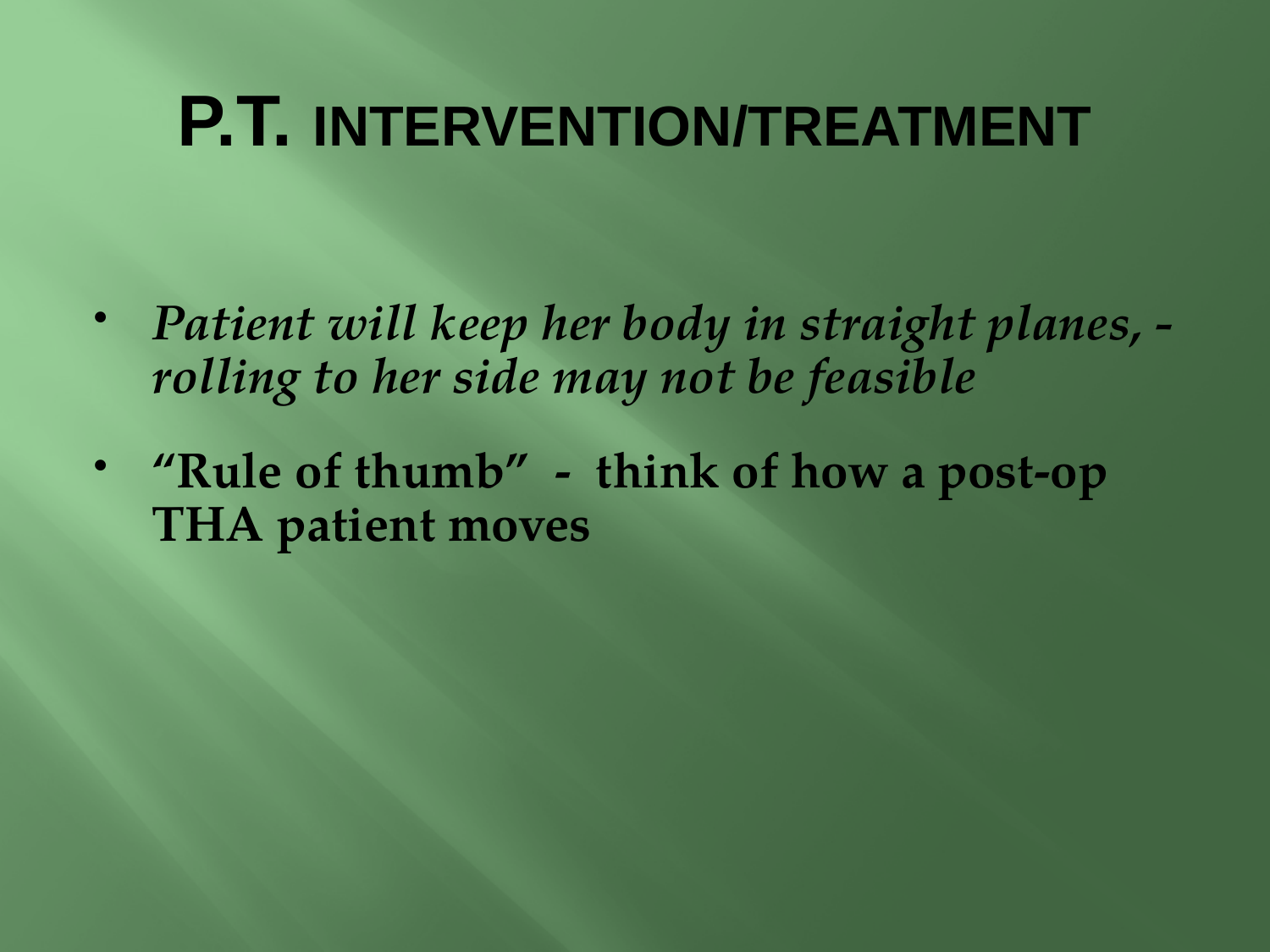

# P.T. INTERVENTION/TREATMENT

Patient will keep her body in straight planes, - rolling to her side may not be feasible

“Rule of thumb”  -  think of how a post-op THA patient moves